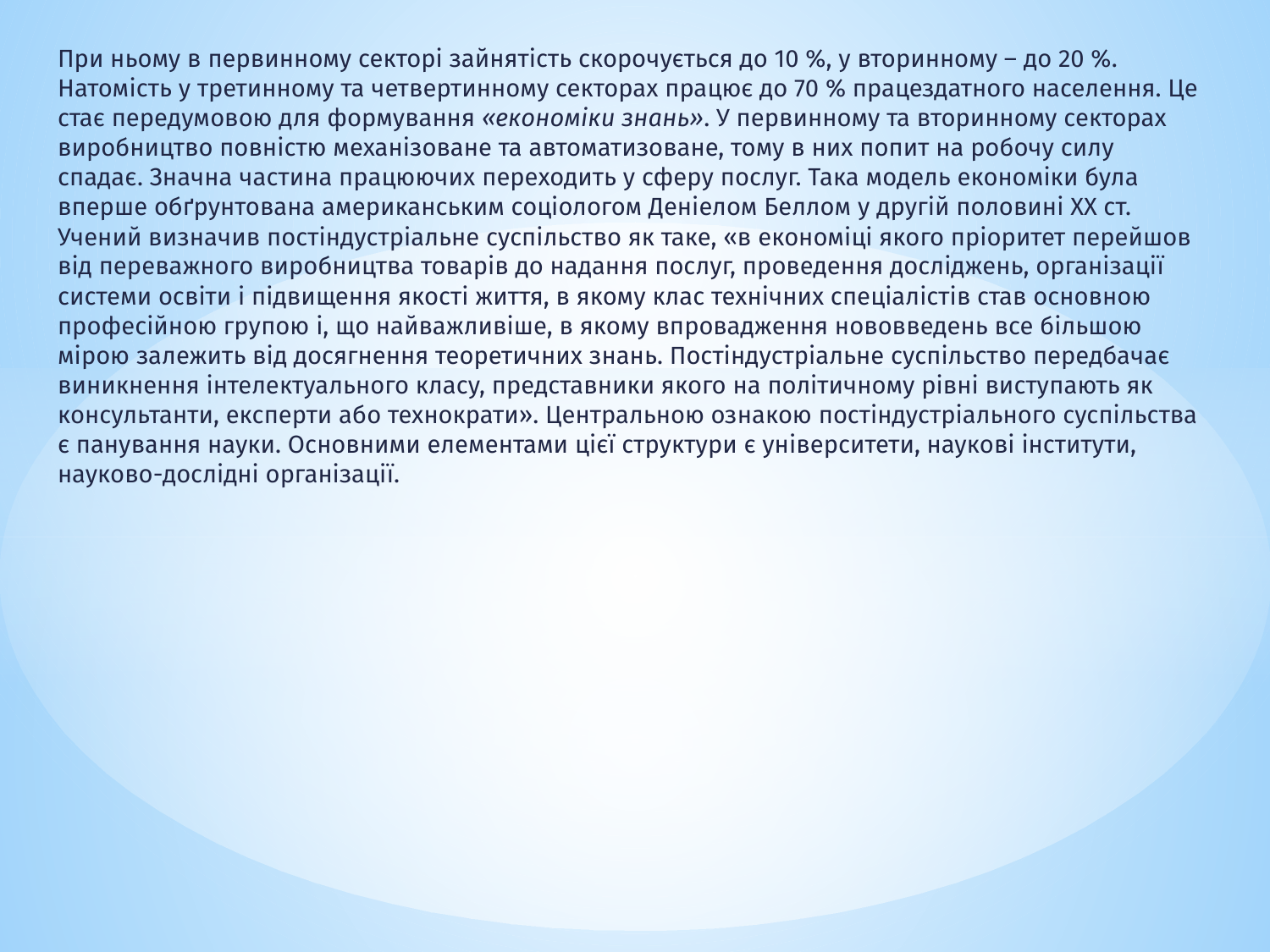

При ньому в первинному секторі зайнятість скорочується до 10 %, у вторинному – до 20 %. Натомість у третинному та четвертинному секторах працює до 70 % працездатного населення. Це стає передумовою для формування «економіки знань». У первинному та вторинному секторах виробництво повністю механізоване та автоматизоване, тому в них попит на робочу силу спадає. Значна частина працюючих переходить у сферу послуг. Така модель економіки була вперше обґрунтована американським соціологом Деніелом Беллом у другій половині ХХ ст. Учений визначив постіндустріальне суспільство як таке, «в економіці якого пріоритет перейшов від переважного виробництва товарів до надання послуг, проведення досліджень, організації системи освіти і підвищення якості життя, в якому клас технічних спеціалістів став основною професійною групою і, що найважливіше, в якому впровадження нововведень все більшою мірою залежить від досягнення теоретичних знань. Постіндустріальне суспільство передбачає виникнення інтелектуального класу, представники якого на політичному рівні виступають як консультанти, експерти або технократи». Центральною ознакою постіндустріального суспільства є панування науки. Основними елементами цієї структури є університети, наукові інститути, науково-­дослідні організації.